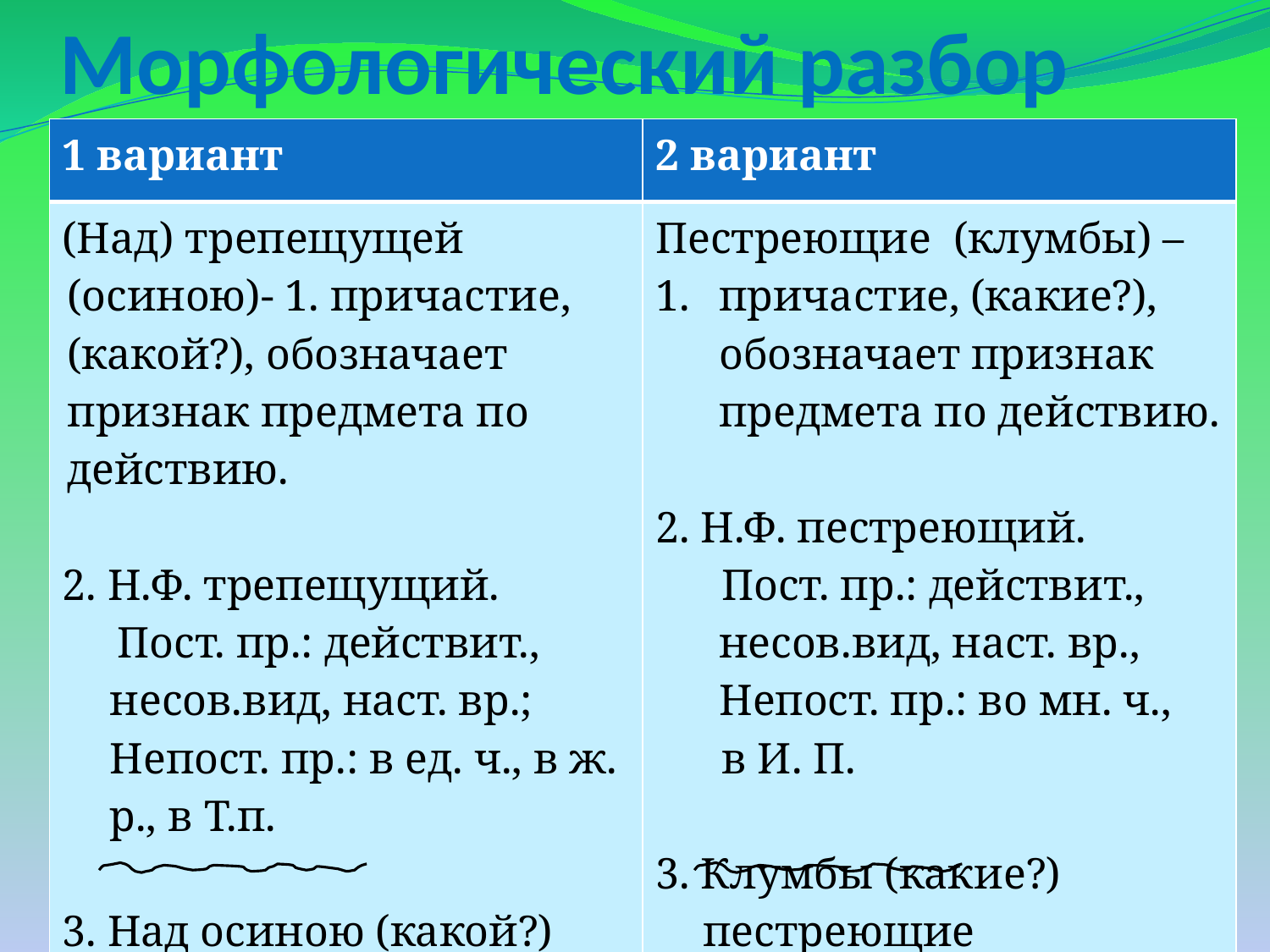

# Морфологический разбор
| 1 вариант | 2 вариант |
| --- | --- |
| (Над) трепещущей (осиною)- 1. причастие, (какой?), обозначает признак предмета по действию. 2. Н.Ф. трепещущий. Пост. пр.: действит., несов.вид, наст. вр.; Непост. пр.: в ед. ч., в ж. р., в Т.п. 3. Над осиною (какой?) трепещущей | Пестреющие (клумбы) – причастие, (какие?), обозначает признак предмета по действию. 2. Н.Ф. пестреющий. Пост. пр.: действит., несов.вид, наст. вр., Непост. пр.: во мн. ч., в И. П. 3. Клумбы (какие?) пестреющие |